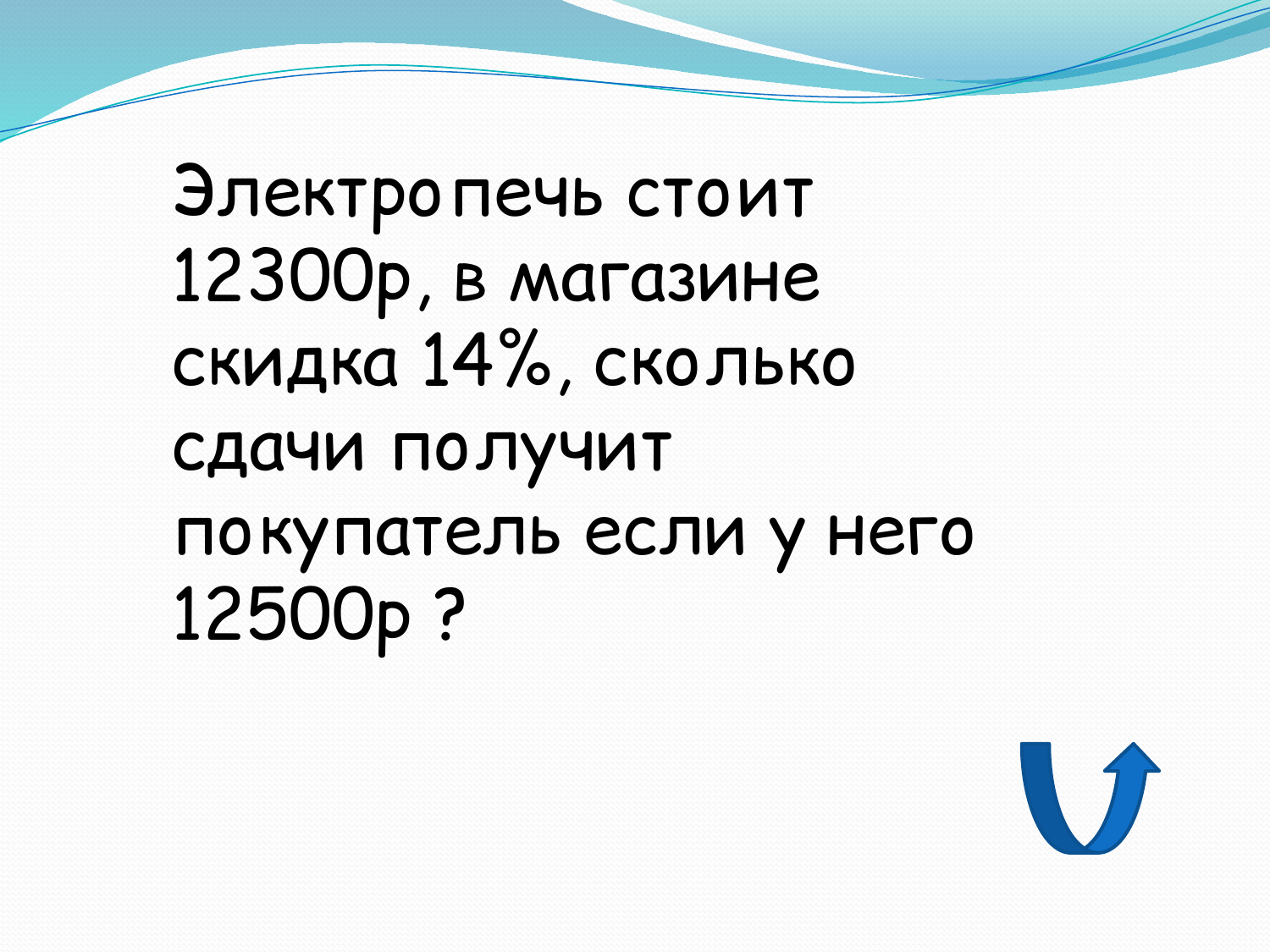

Электропечь стоит 12300р, в магазине скидка 14%, сколько сдачи получит покупатель если у него 12500р ?